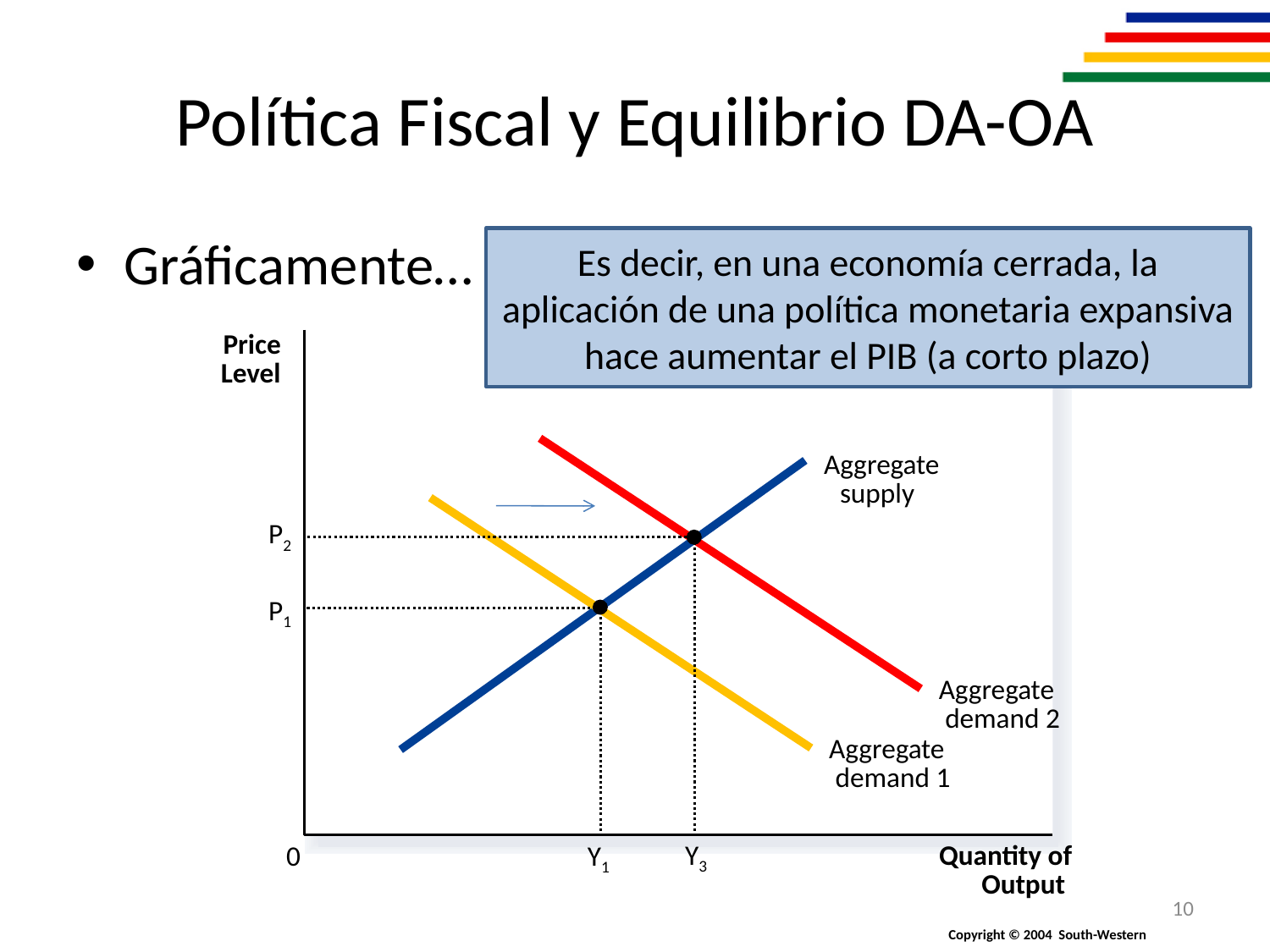

# Política Fiscal y Equilibrio DA-OA
Gráficamente…
Es decir, en una economía cerrada, la aplicación de una política monetaria expansiva hace aumentar el PIB (a corto plazo)
Price

Level

Aggregate
demand 2
Aggregate

supply

Aggregate
demand 1
P2

P1

Y3
Quantity of
0
Y1
Output
10
Copyright © 2004  South-Western